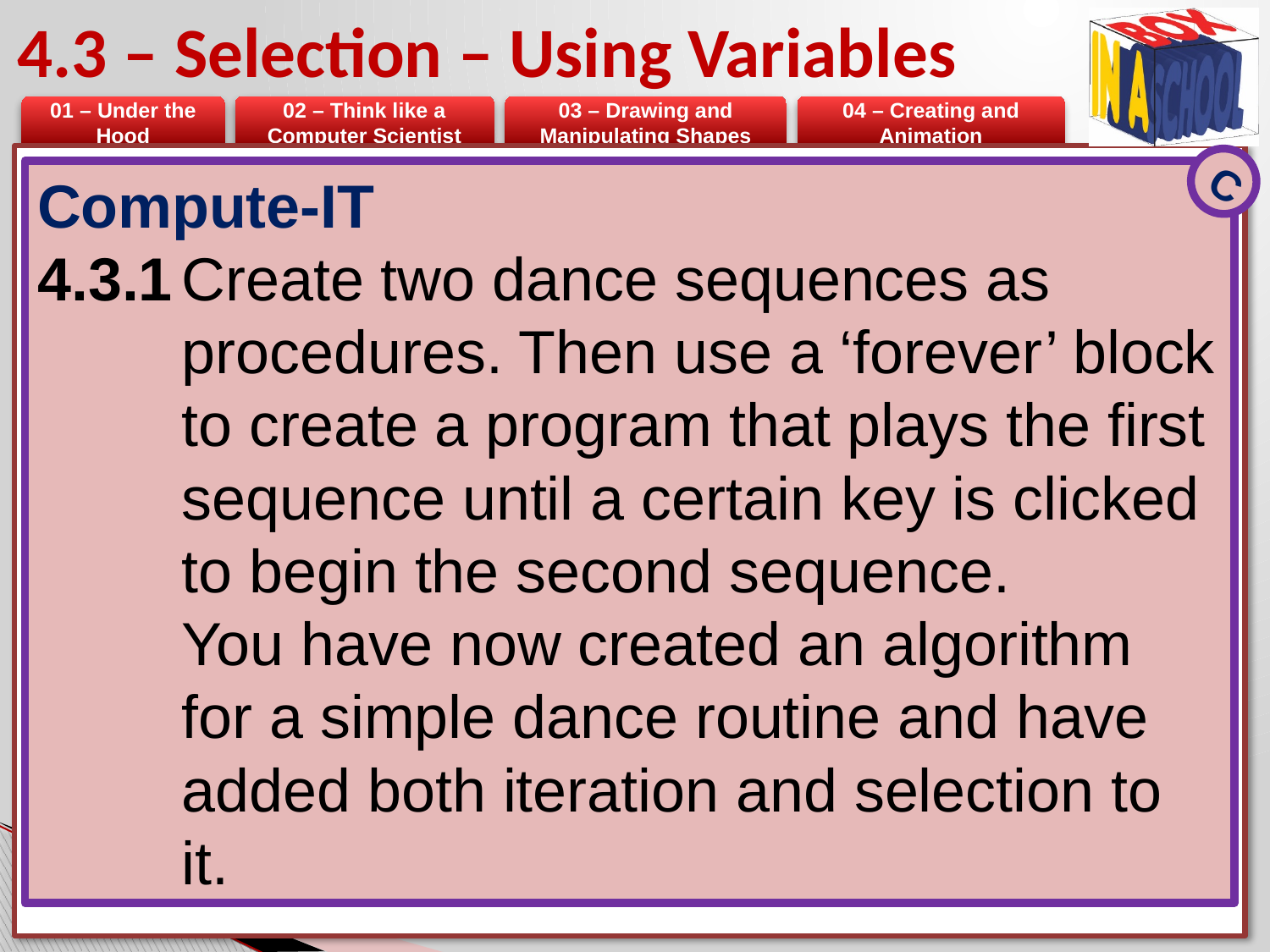

# 4.3 – Selection – Using Variables
C
Compute-IT
4.3.1	Create two dance sequences as procedures. Then use a ‘forever’ block to create a program that plays the first sequence until a certain key is clicked to begin the second sequence.
	You have now created an algorithm for a simple dance routine and have added both iteration and selection to it.